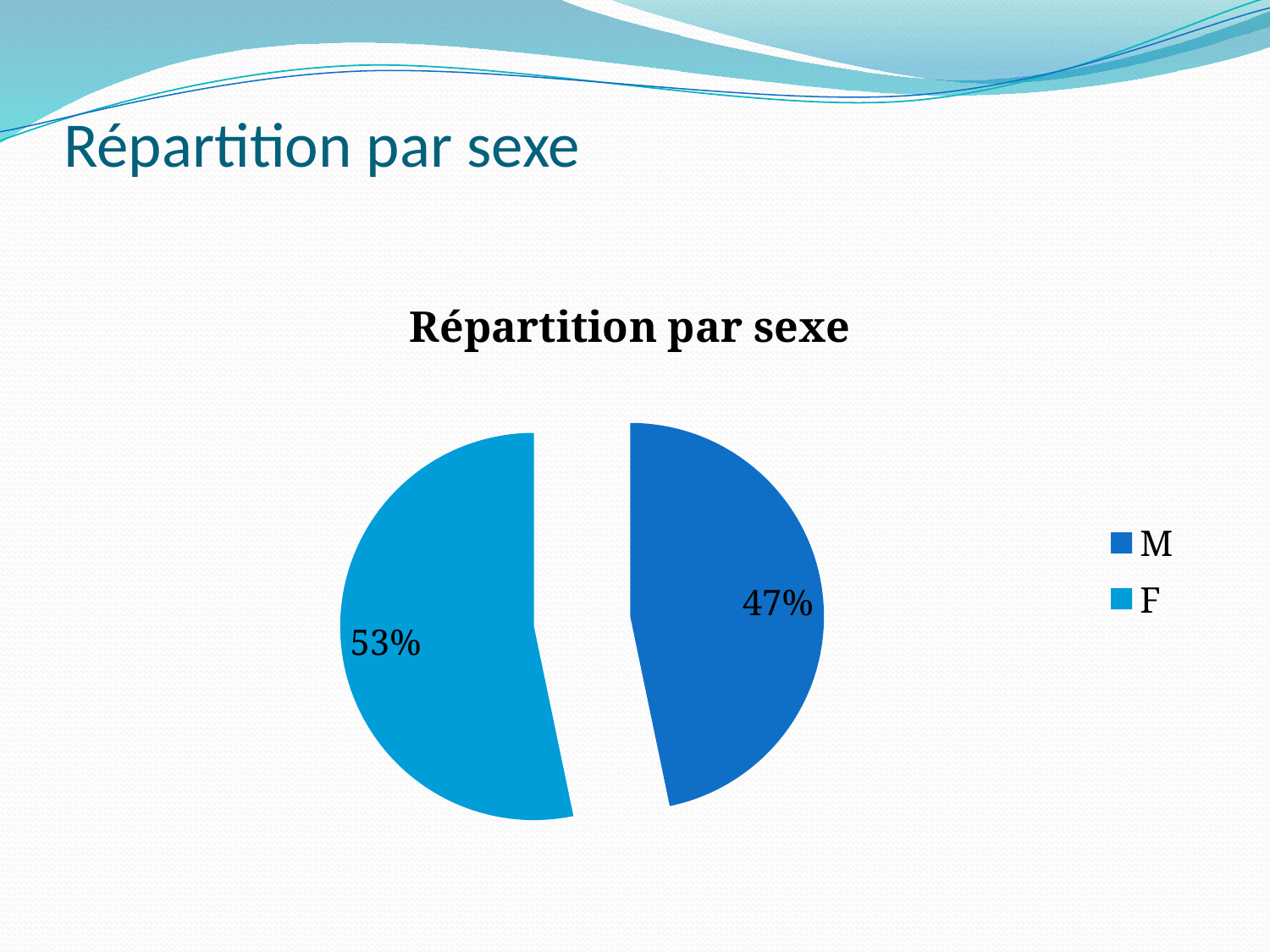

# Répartition par sexe

### Chart: Répartition par sexe

| Category |  |
|---|---|
| M | 50.0 |
| F | 57.0 |